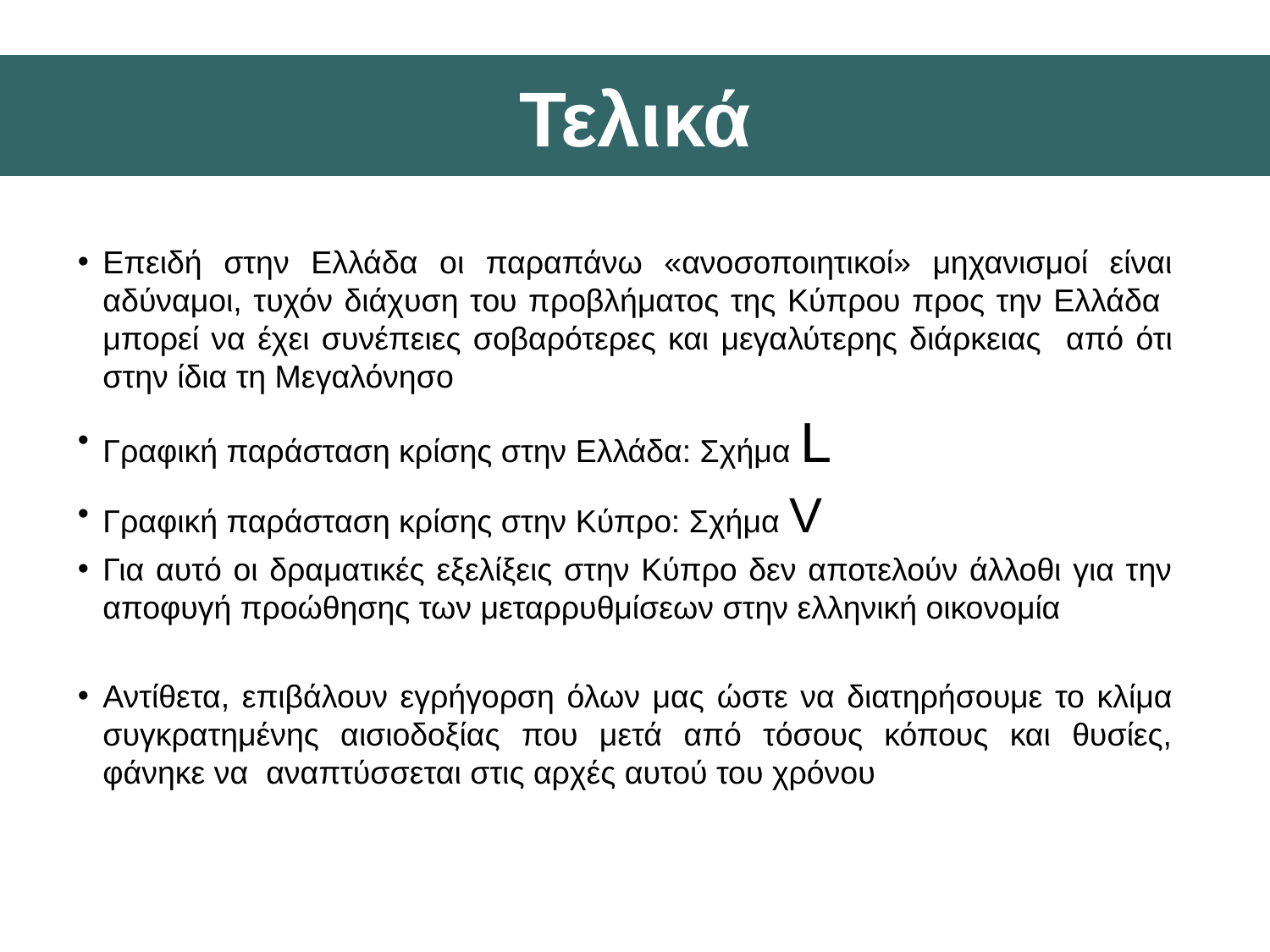

# Τελικά
Επειδή στην Ελλάδα οι παραπάνω «ανοσοποιητικοί» μηχανισμοί είναι αδύναμοι, τυχόν διάχυση του προβλήματος της Κύπρου προς την Ελλάδα  μπορεί να έχει συνέπειες σοβαρότερες και μεγαλύτερης διάρκειας  από ότι στην ίδια τη Μεγαλόνησο
Γραφική παράσταση κρίσης στην Ελλάδα: Σχήμα L
Γραφική παράσταση κρίσης στην Κύπρο: Σχήμα V
Για αυτό οι δραματικές εξελίξεις στην Κύπρο δεν αποτελούν άλλοθι για την αποφυγή προώθησης των μεταρρυθμίσεων στην ελληνική οικονομία

Αντίθετα, επιβάλουν εγρήγορση όλων μας ώστε να διατηρήσουμε το κλίμα συγκρατημένης αισιοδοξίας που μετά από τόσους κόπους και θυσίες, φάνηκε να  αναπτύσσεται στις αρχές αυτού του χρόνου